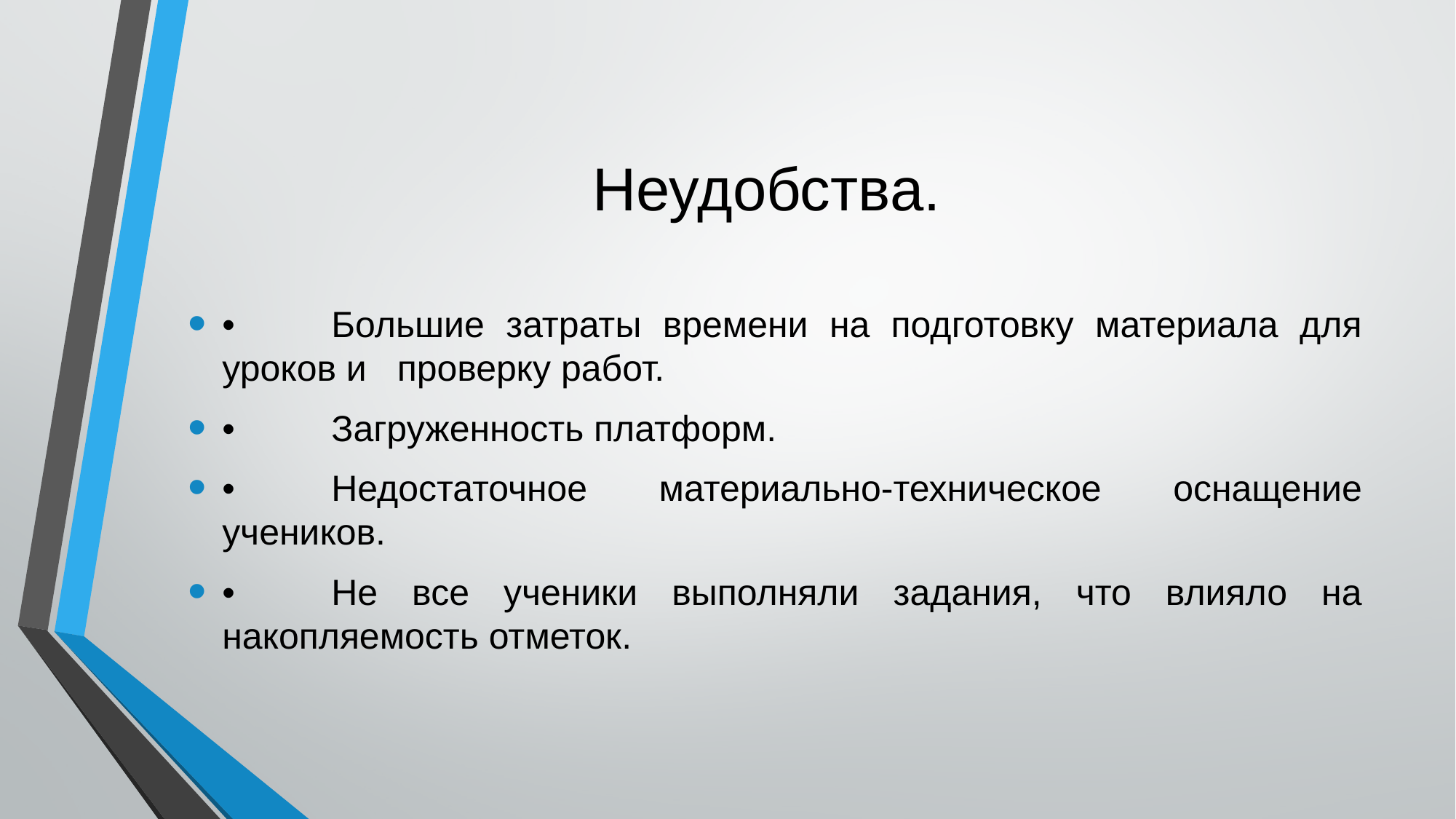

# Неудобства.
•	Большие затраты времени на подготовку материала для уроков и   проверку работ.
•	Загруженность платформ.
•	Недостаточное материально-техническое оснащение учеников.
•	Не все ученики выполняли задания, что влияло на накопляемость отметок.